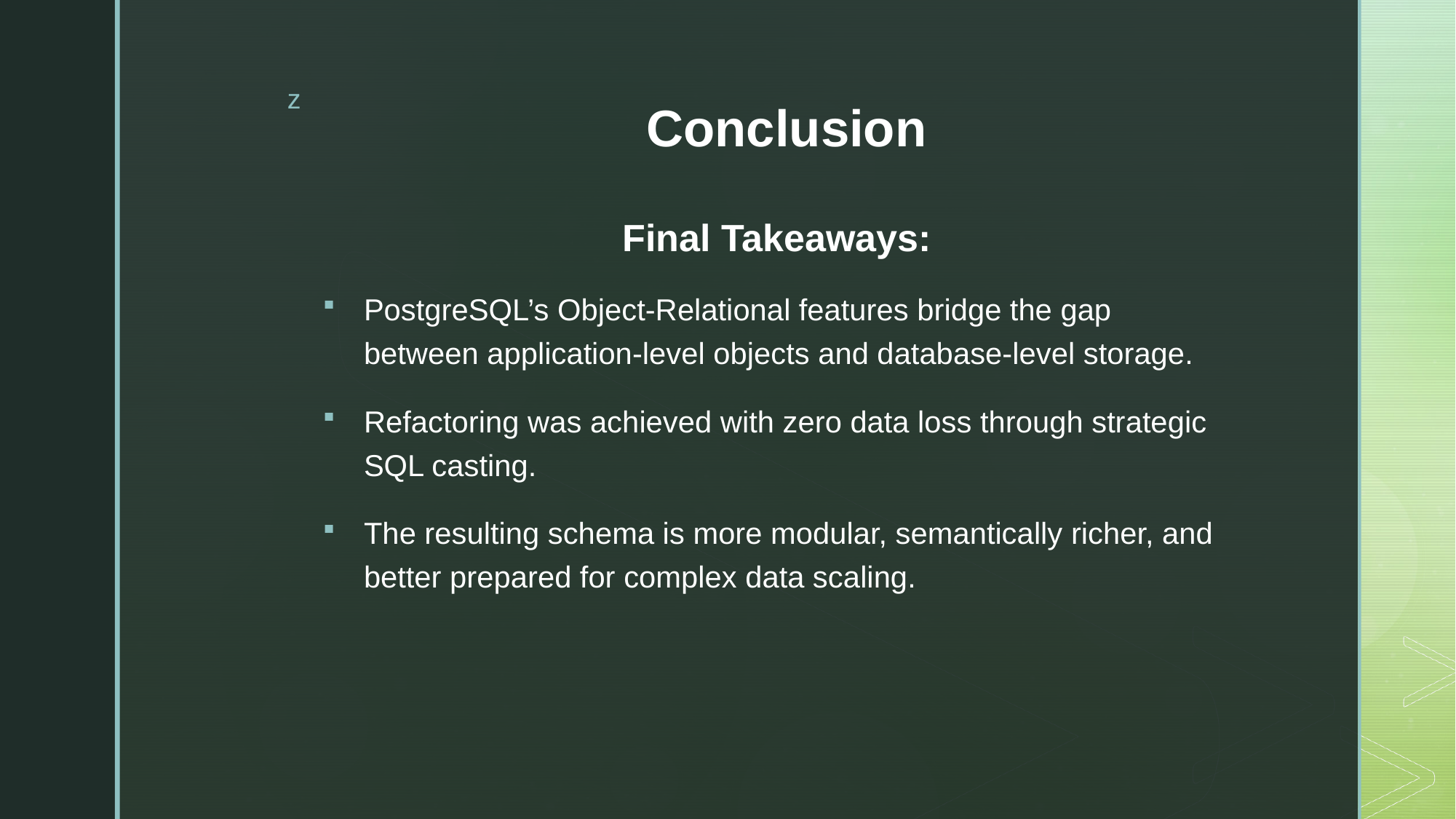

# Conclusion
Final Takeaways:
PostgreSQL’s Object-Relational features bridge the gap between application-level objects and database-level storage.
Refactoring was achieved with zero data loss through strategic SQL casting.
The resulting schema is more modular, semantically richer, and better prepared for complex data scaling.